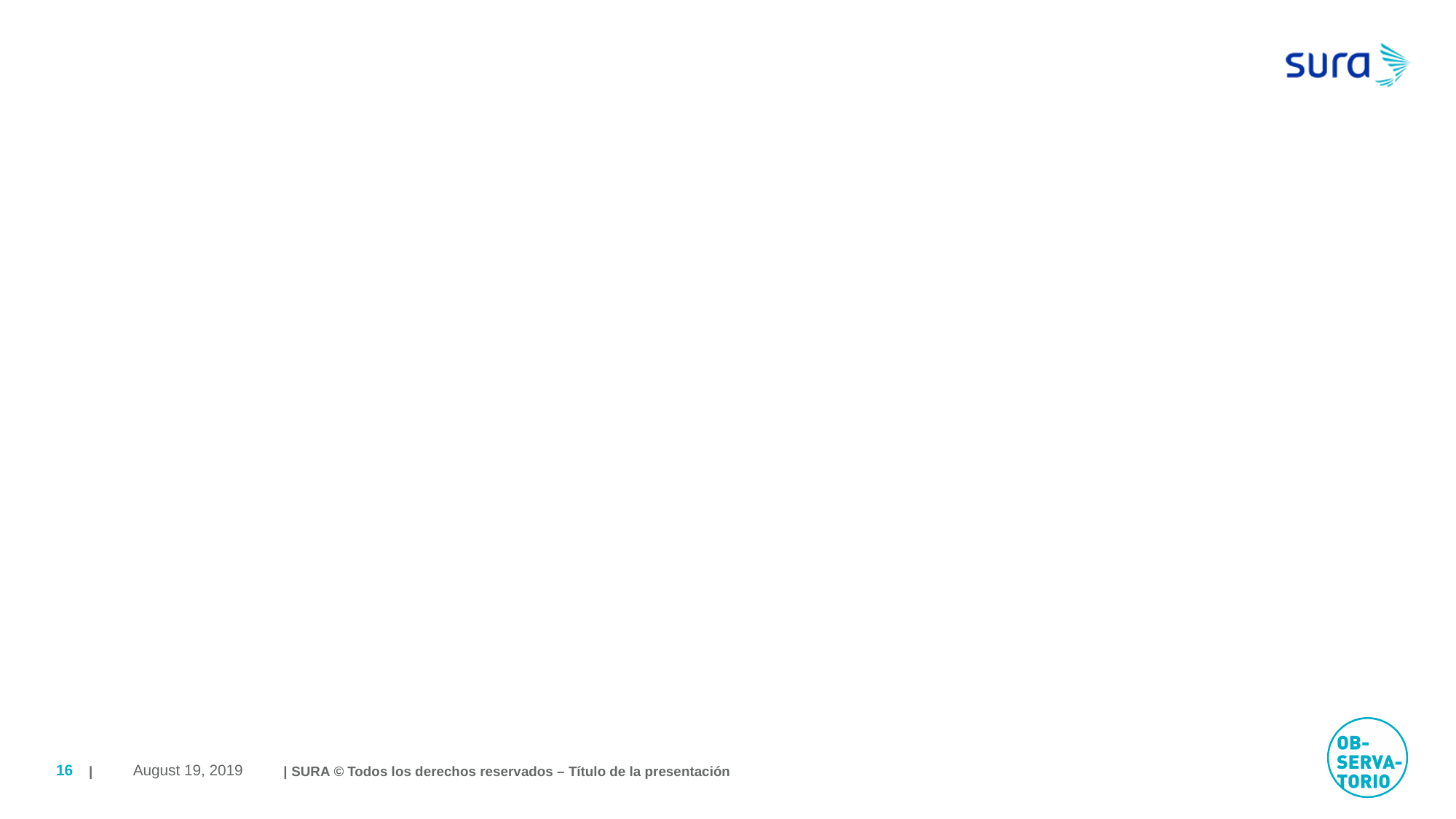

#

|                                                  | SURA © Todos los derechos reservados – Título de la presentación
16
August 19, 2019